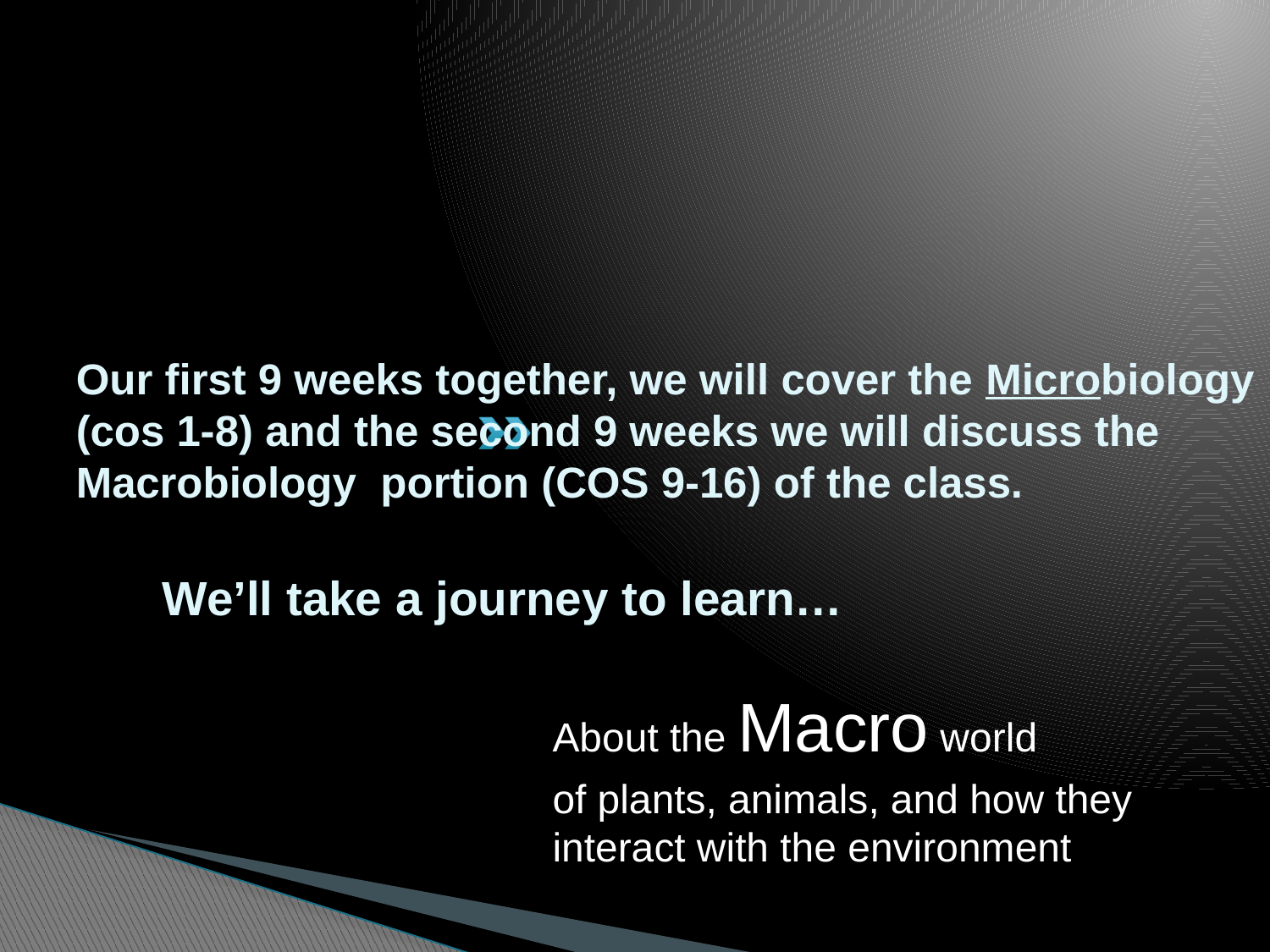

# Our first 9 weeks together, we will cover the Microbiology (cos 1-8) and the second 9 weeks we will discuss the Macrobiology  portion (COS 9-16) of the class. We’ll take a journey to learn…
About the Macro world
of plants, animals, and how they interact with the environment